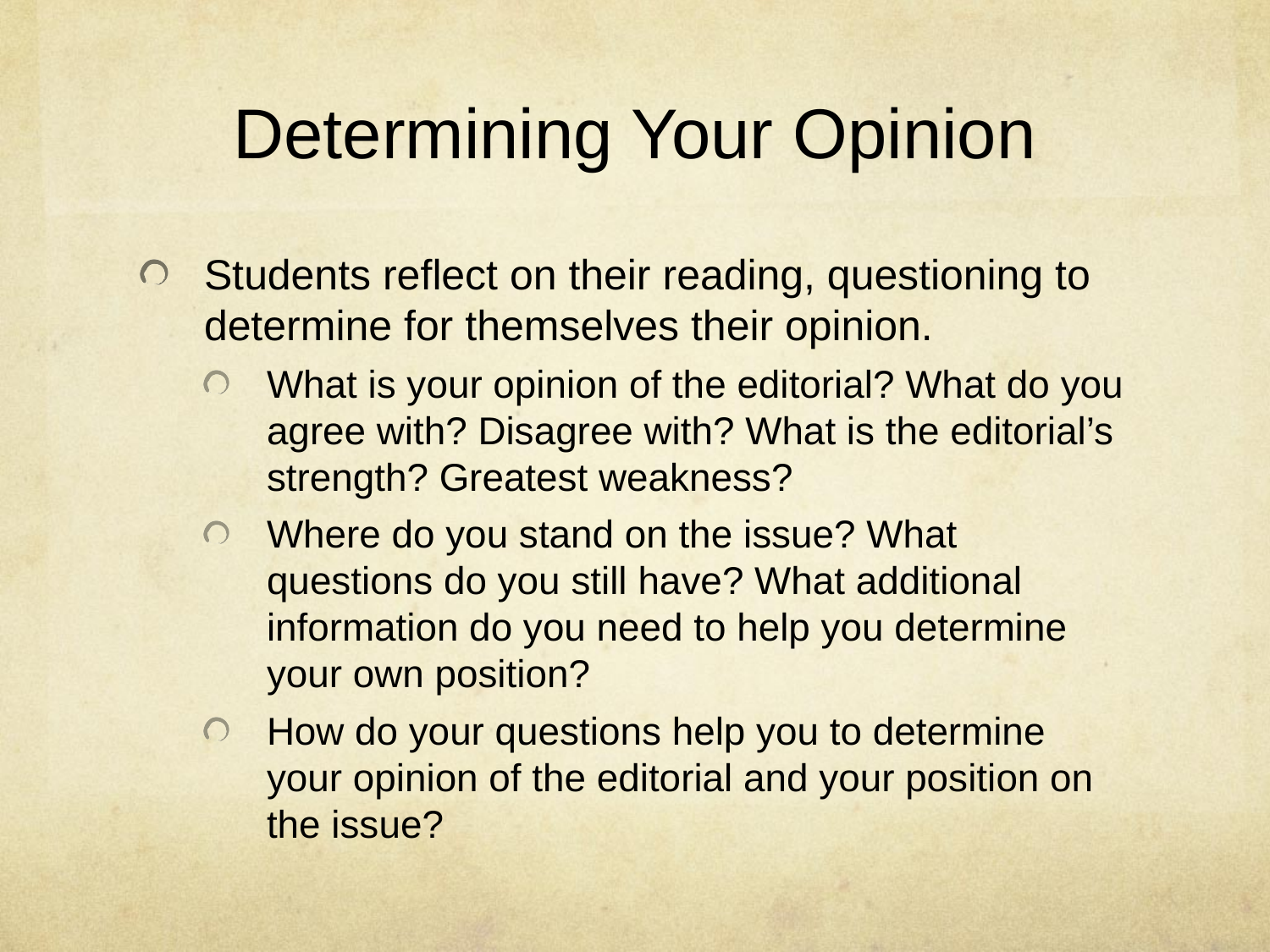

# Determining Your Opinion
Students reflect on their reading, questioning to determine for themselves their opinion.
What is your opinion of the editorial? What do you agree with? Disagree with? What is the editorial’s strength? Greatest weakness?
Where do you stand on the issue? What questions do you still have? What additional information do you need to help you determine your own position?
How do your questions help you to determine your opinion of the editorial and your position on the issue?